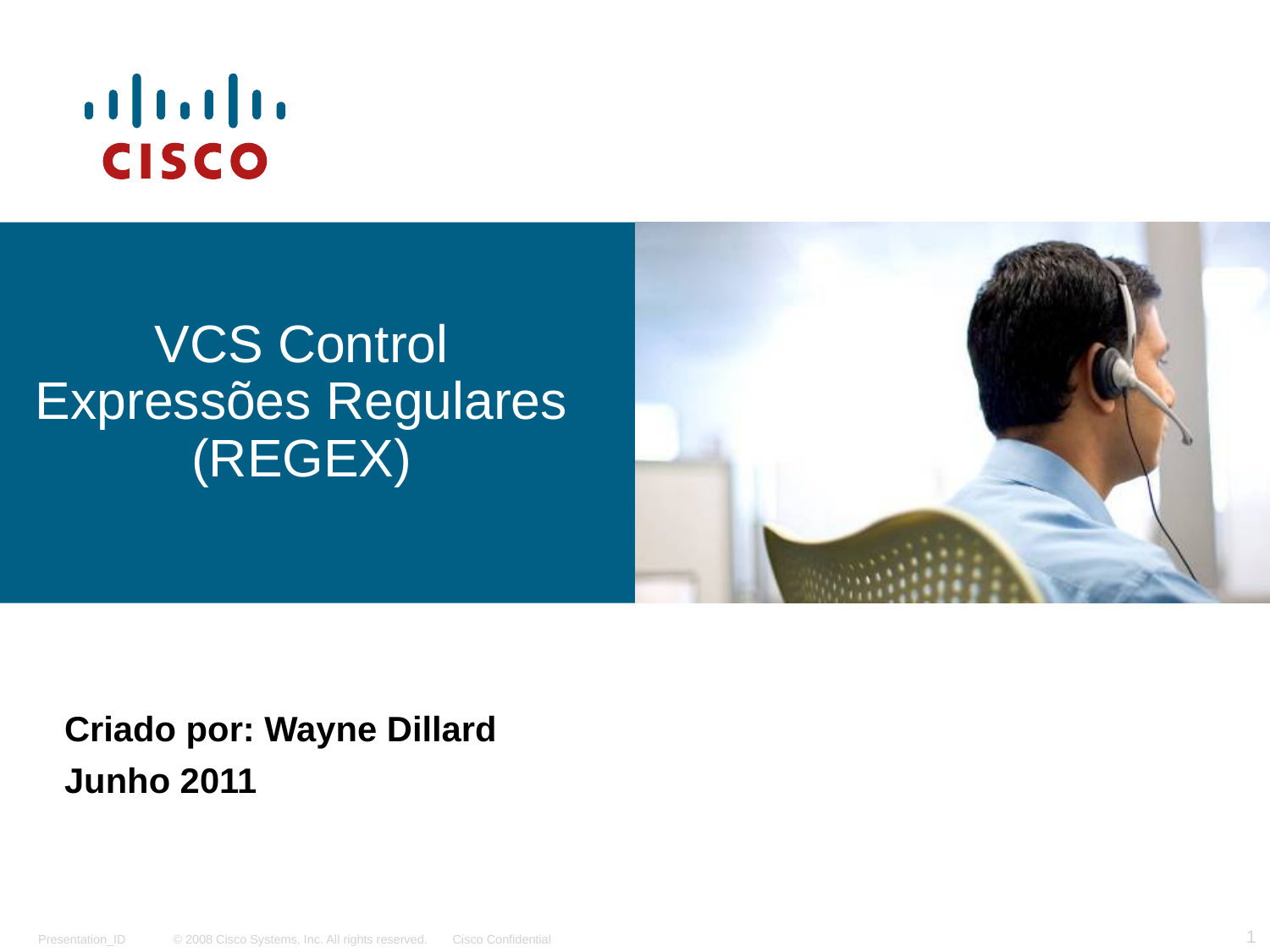

# VCS Control Expressões Regulares (REGEX)
Criado por: Wayne Dillard
Junho 2011